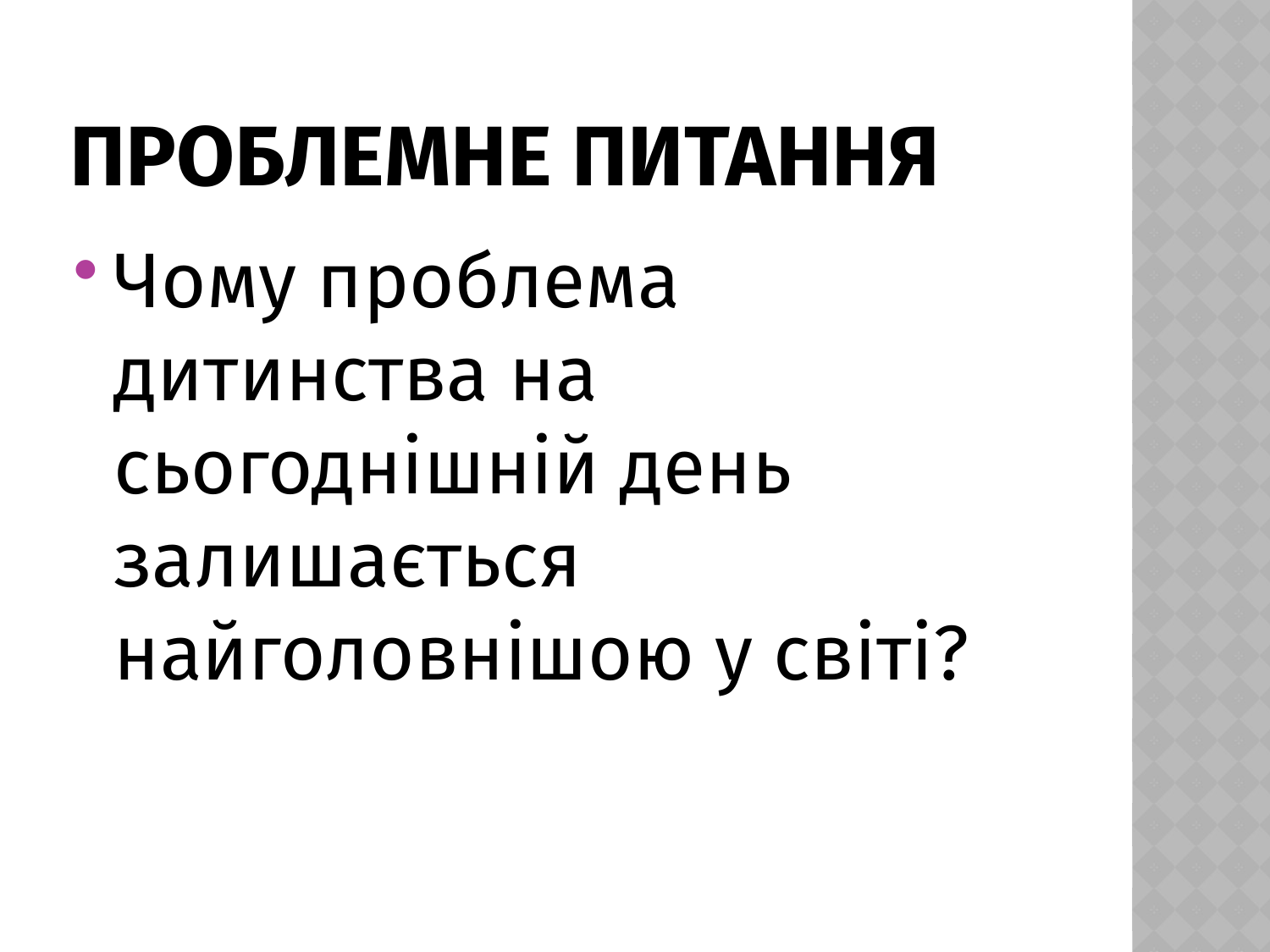

# Проблемне питання
Чому проблема дитинства на сьогоднішній день залишається найголовнішою у світі?